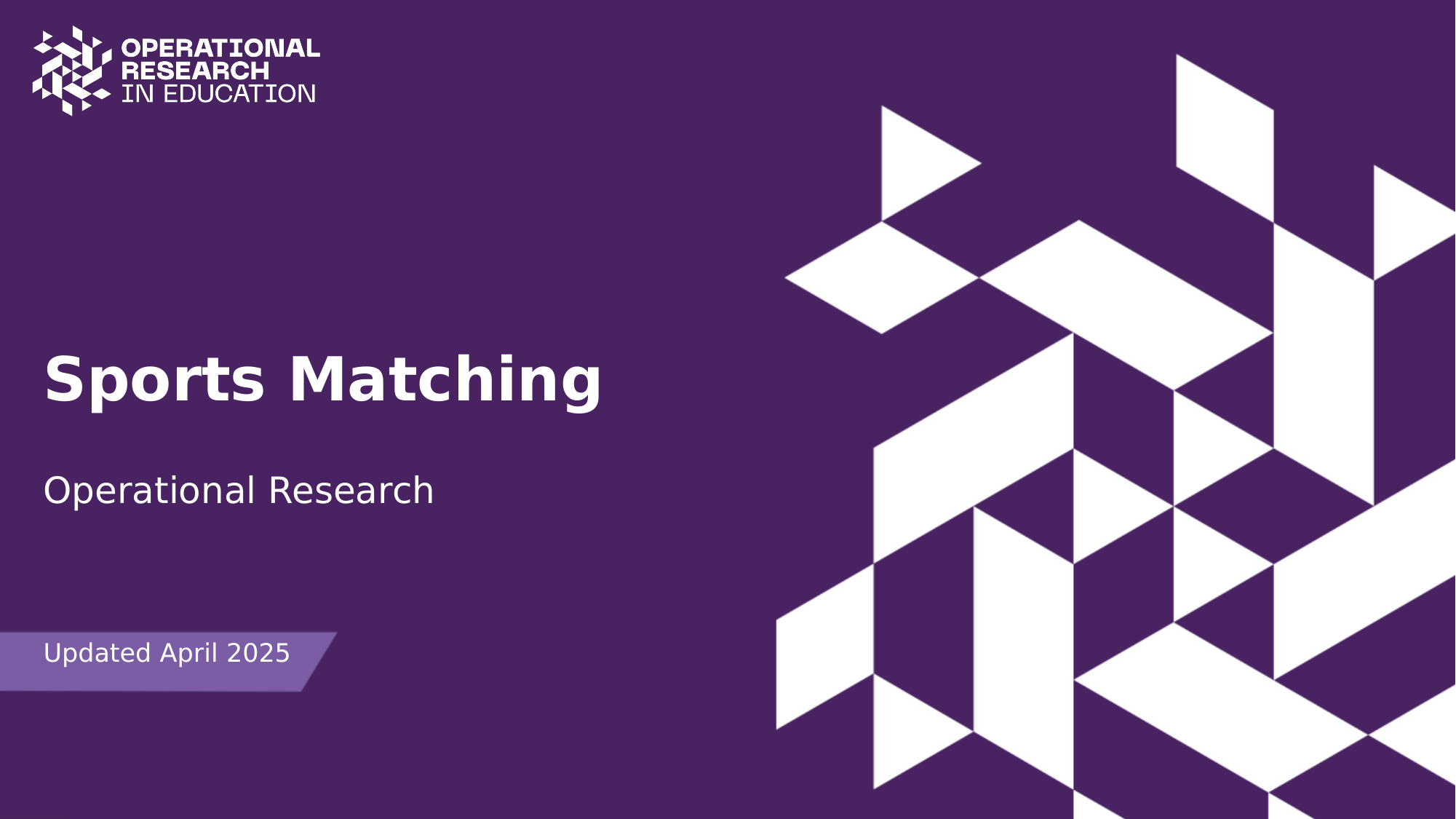

# Sports Matching
Operational Research
Updated April 2025